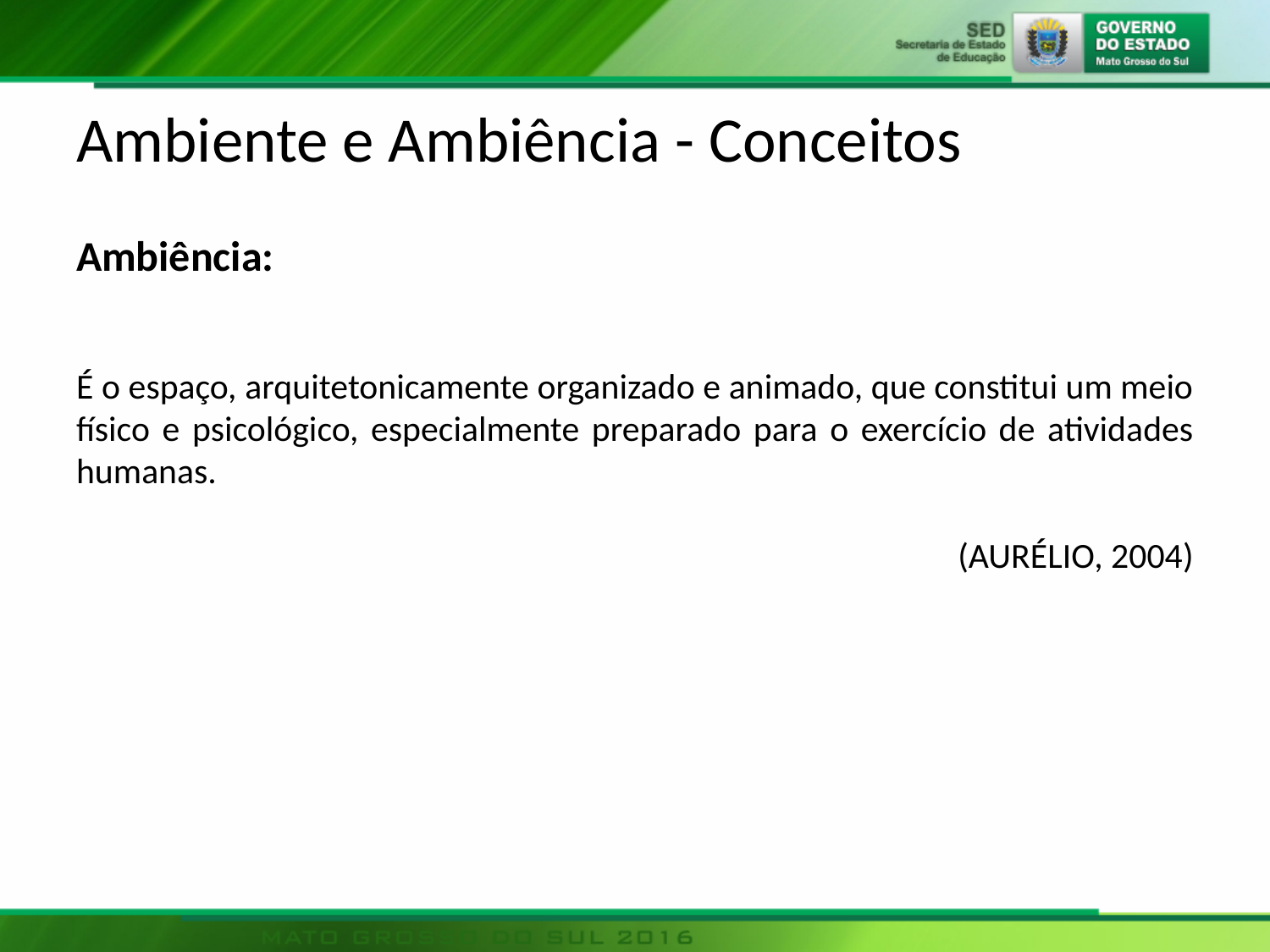

# Ambiente e Ambiência - Conceitos
Ambiência:

É o espaço, arquitetonicamente organizado e animado, que constitui um meio físico e psicológico, especialmente preparado para o exercício de atividades humanas.

(AURÉLIO, 2004)